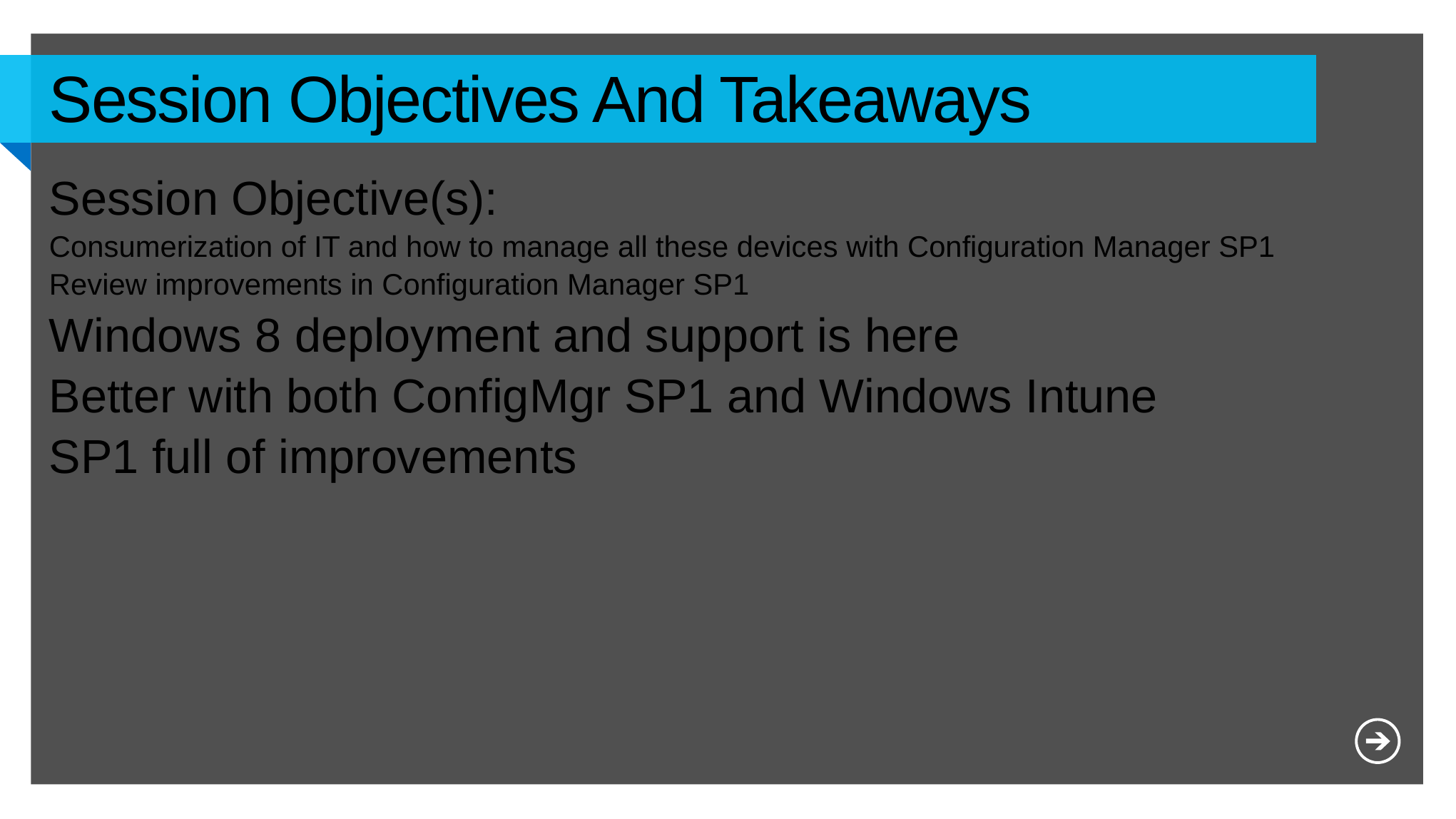

# Session Objectives And Takeaways
Session Objective(s):
Consumerization of IT and how to manage all these devices with Configuration Manager SP1
Review improvements in Configuration Manager SP1
Windows 8 deployment and support is here
Better with both ConfigMgr SP1 and Windows Intune
SP1 full of improvements